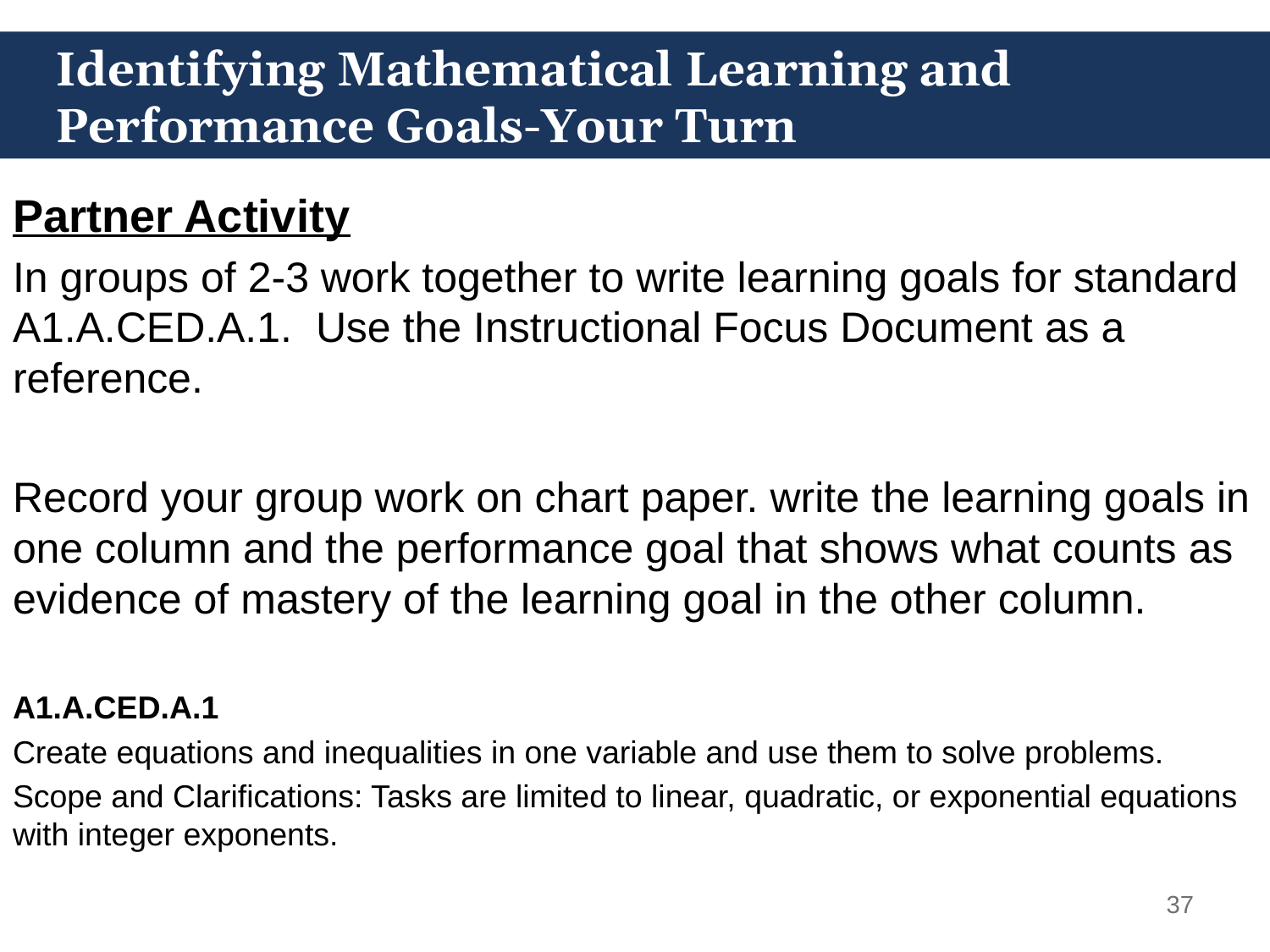

# Identifying Mathematical Learning and Performance Goals-Your Turn
Partner Activity
In groups of 2-3 work together to write learning goals for standard A1.A.CED.A.1.  Use the Instructional Focus Document as a reference.

Record your group work on chart paper. write the learning goals in one column and the performance goal that shows what counts as evidence of mastery of the learning goal in the other column.

A1.A.CED.A.1
Create equations and inequalities in one variable and use them to solve problems.
Scope and Clarifications: Tasks are limited to linear, quadratic, or exponential equations with integer exponents.
37